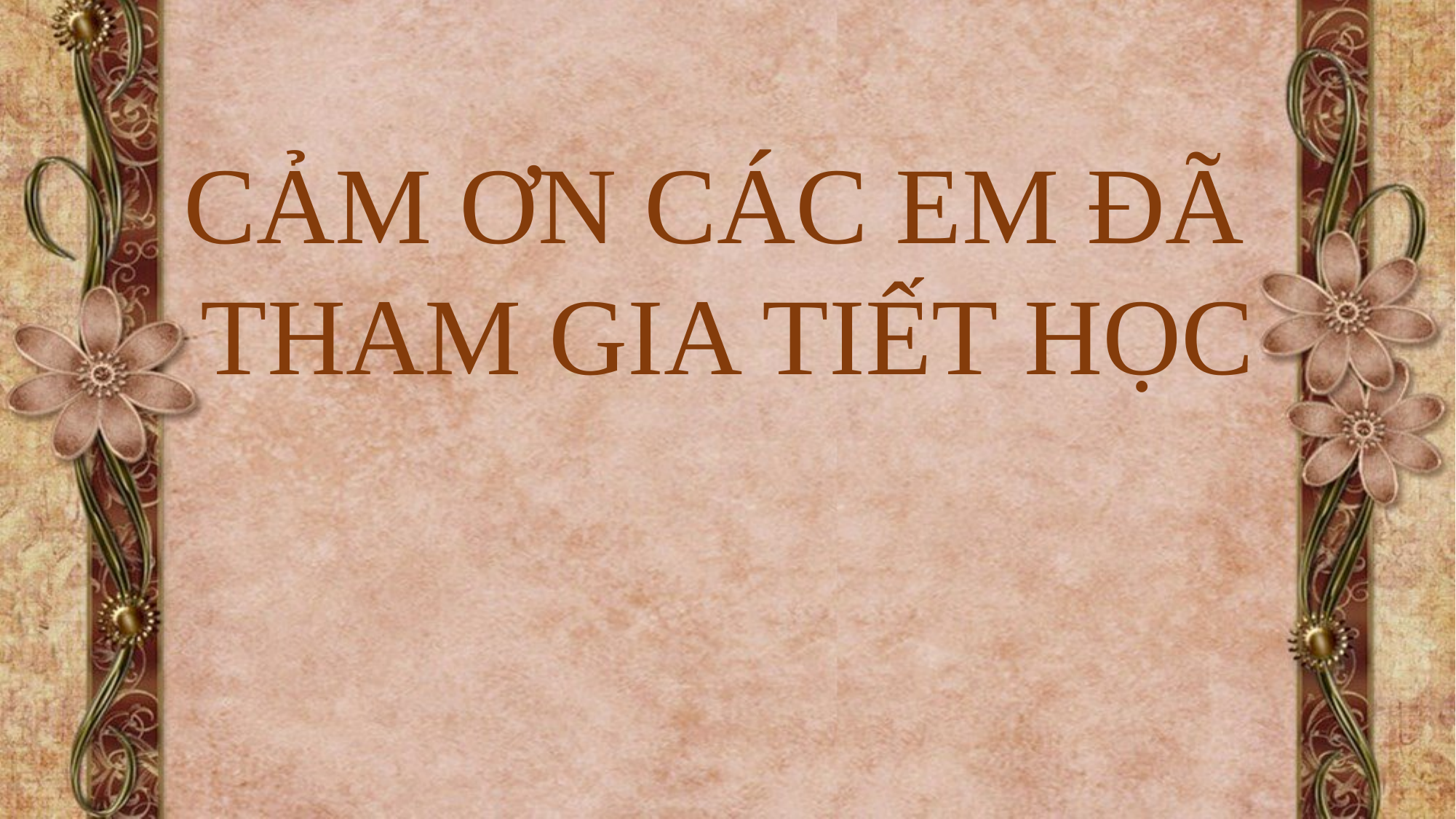

CẢM ƠN CÁC EM ĐÃ
THAM GIA TIẾT HỌC

By: Hồng LInh